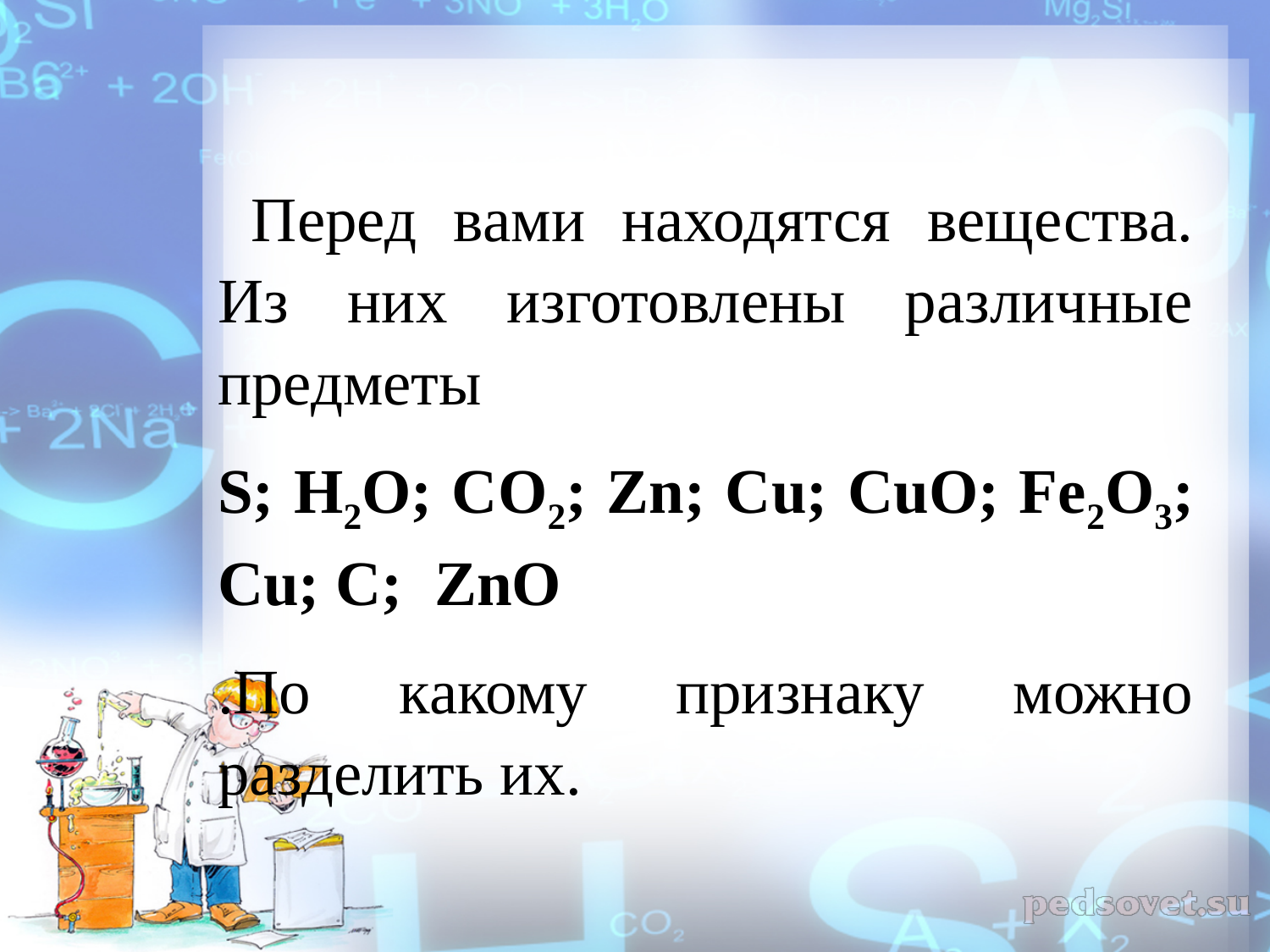

Перед вами находятся вещества. Из них изготовлены различные предметы
S; H2O; CO2; Zn; Cu; CuO; Fe2O3; Cu; C;  ZnO
.По какому признаку можно разделить их.